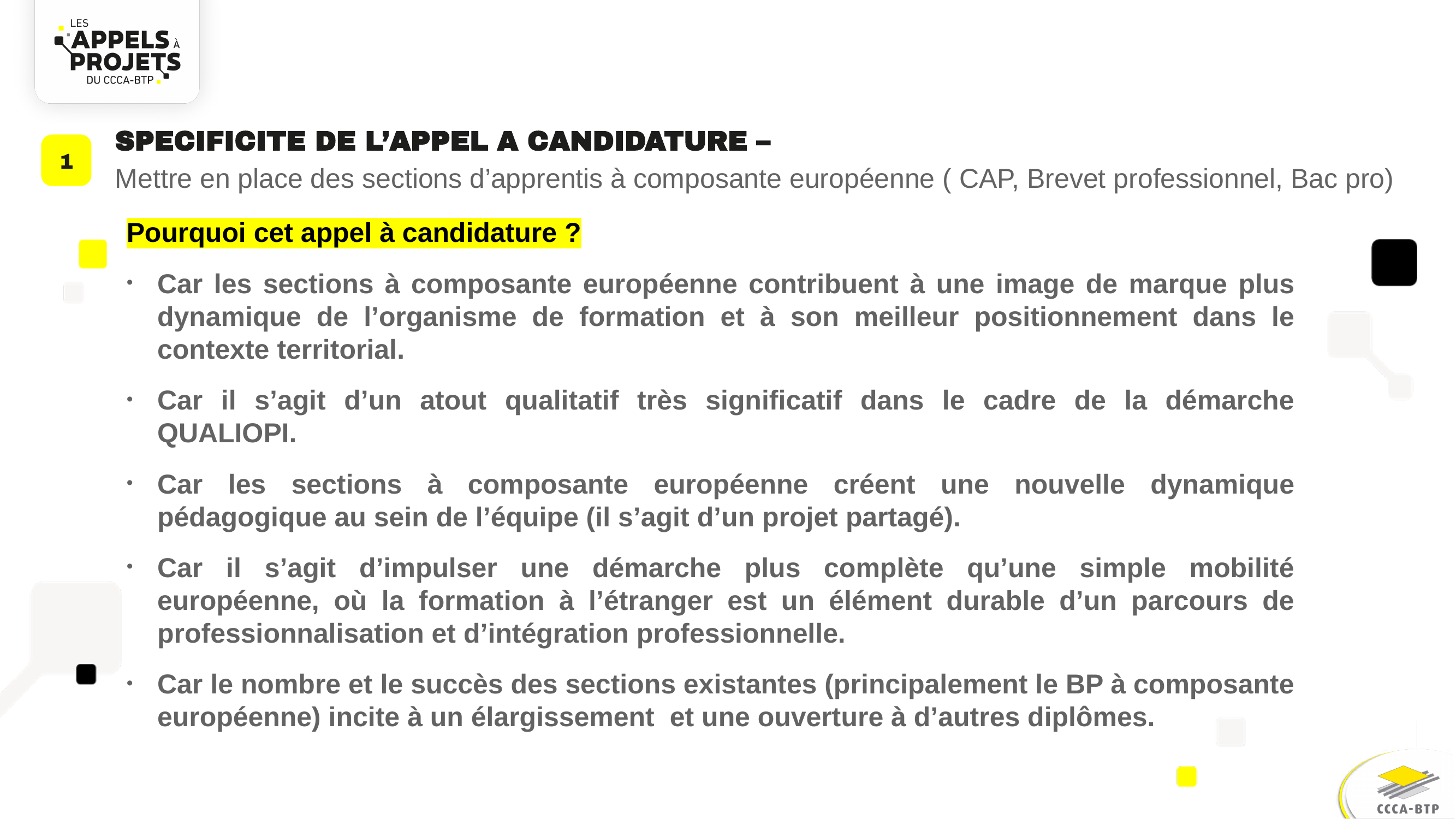

SPECIFICITE DE L’APPEL A CANDIDATURE –
Mettre en place des sections d’apprentis à composante européenne ( CAP, Brevet professionnel, Bac pro)
1
Pourquoi cet appel à candidature ?
Car les sections à composante européenne contribuent à une image de marque plus dynamique de l’organisme de formation et à son meilleur positionnement dans le contexte territorial.
Car il s’agit d’un atout qualitatif très significatif dans le cadre de la démarche QUALIOPI.
Car les sections à composante européenne créent une nouvelle dynamique pédagogique au sein de l’équipe (il s’agit d’un projet partagé).
Car il s’agit d’impulser une démarche plus complète qu’une simple mobilité européenne, où la formation à l’étranger est un élément durable d’un parcours de professionnalisation et d’intégration professionnelle.
Car le nombre et le succès des sections existantes (principalement le BP à composante européenne) incite à un élargissement  et une ouverture à d’autres diplômes.